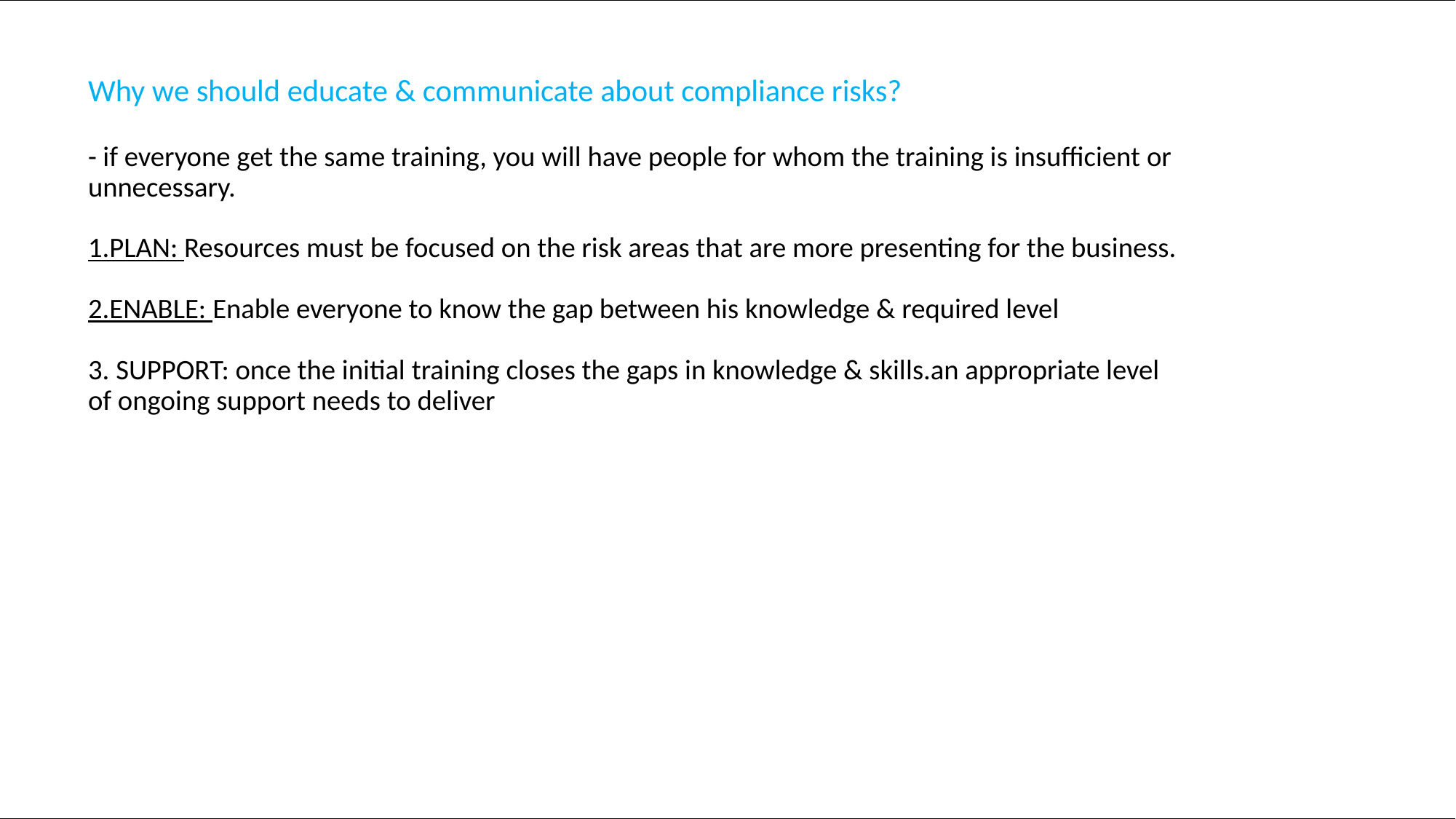

# Why we should educate & communicate about compliance risks? - if everyone get the same training, you will have people for whom the training is insufficient or unnecessary. 1.PLAN: Resources must be focused on the risk areas that are more presenting for the business. 2.ENABLE: Enable everyone to know the gap between his knowledge & required level 3. SUPPORT: once the initial training closes the gaps in knowledge & skills.an appropriate level of ongoing support needs to deliver